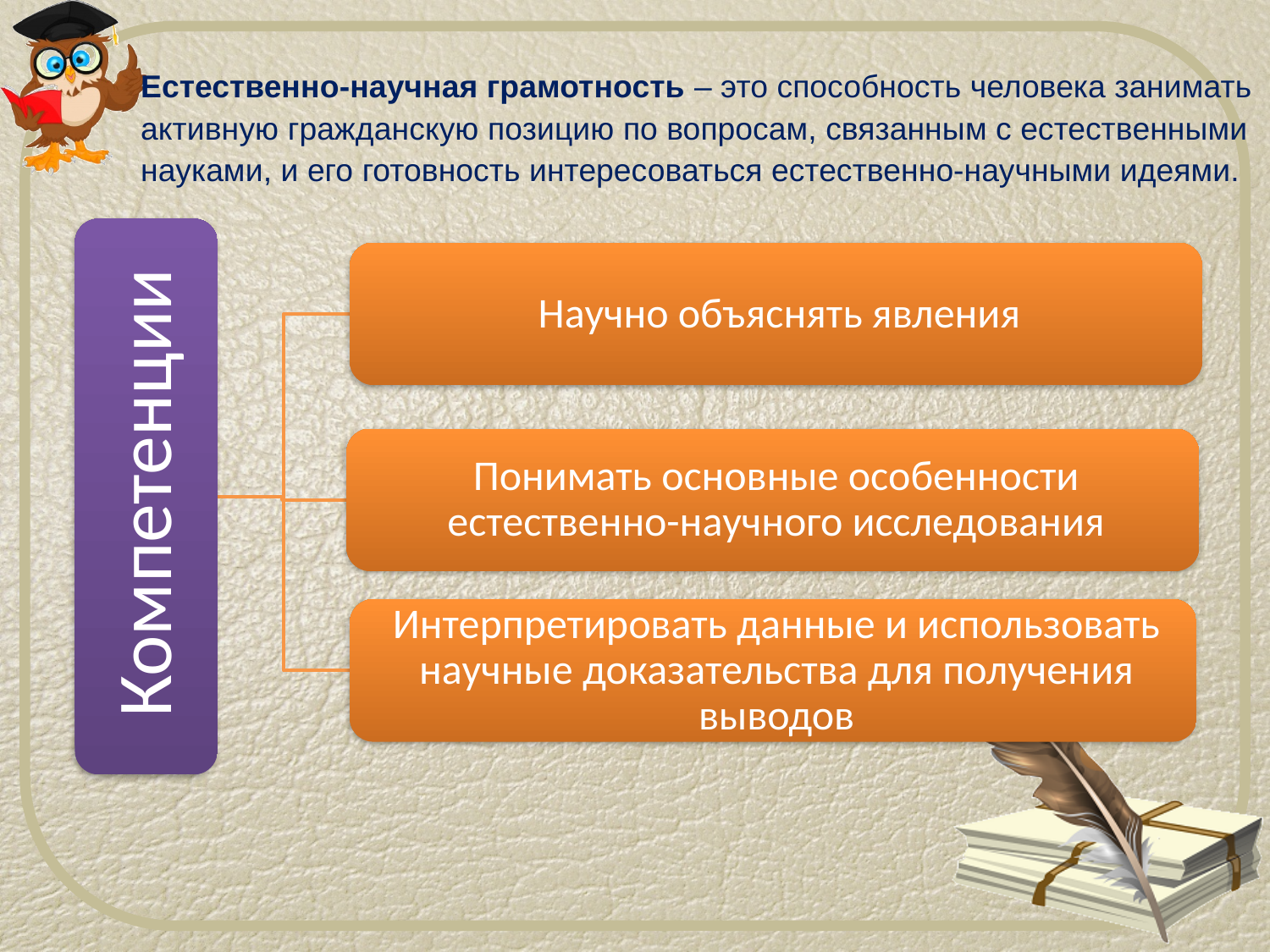

Естественно-научная грамотность – это способность человека занимать активную гражданскую позицию по вопросам, связанным с естественными науками, и его готовность интересоваться естественно-научными идеями.

Компетенции
Научно объяснять явления
Понимать основные особенности естественно-научного исследования
Интерпретировать данные и использовать научные доказательства для получения выводов